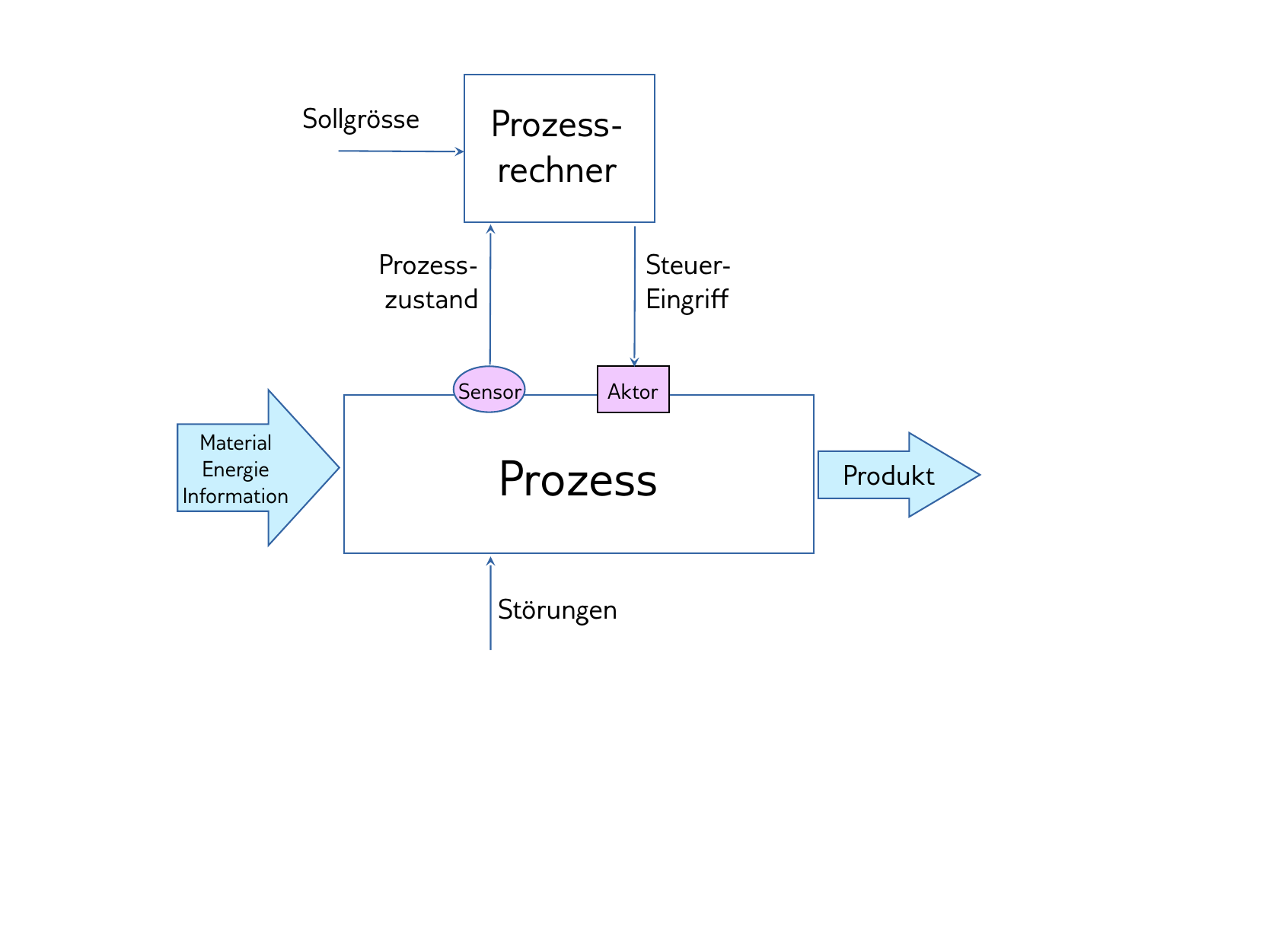

Sollgrösse
Prozess- rechner

Prozess-zustand
Steuer-Eingriff

Aktor
Sensor

Material
Energie
Information

Prozess
Produkt

Störungen